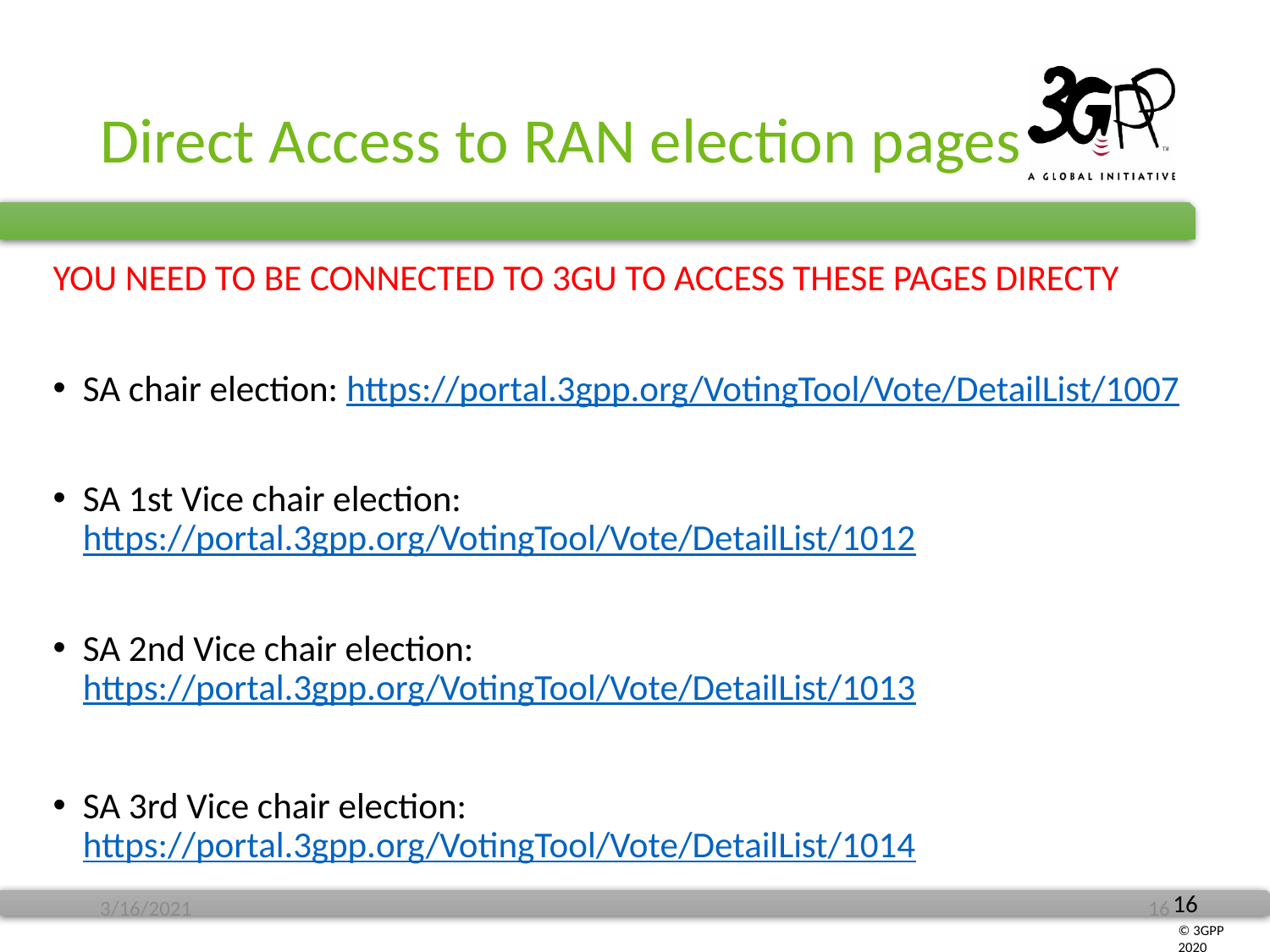

# Direct Access to RAN election pages
YOU NEED TO BE CONNECTED TO 3GU TO ACCESS THESE PAGES DIRECTY

SA chair election: https://portal.3gpp.org/VotingTool/Vote/DetailList/1007

SA 1st Vice chair election: https://portal.3gpp.org/VotingTool/Vote/DetailList/1012

SA 2nd Vice chair election: https://portal.3gpp.org/VotingTool/Vote/DetailList/1013

SA 3rd Vice chair election: https://portal.3gpp.org/VotingTool/Vote/DetailList/1014

3/16/2021
16